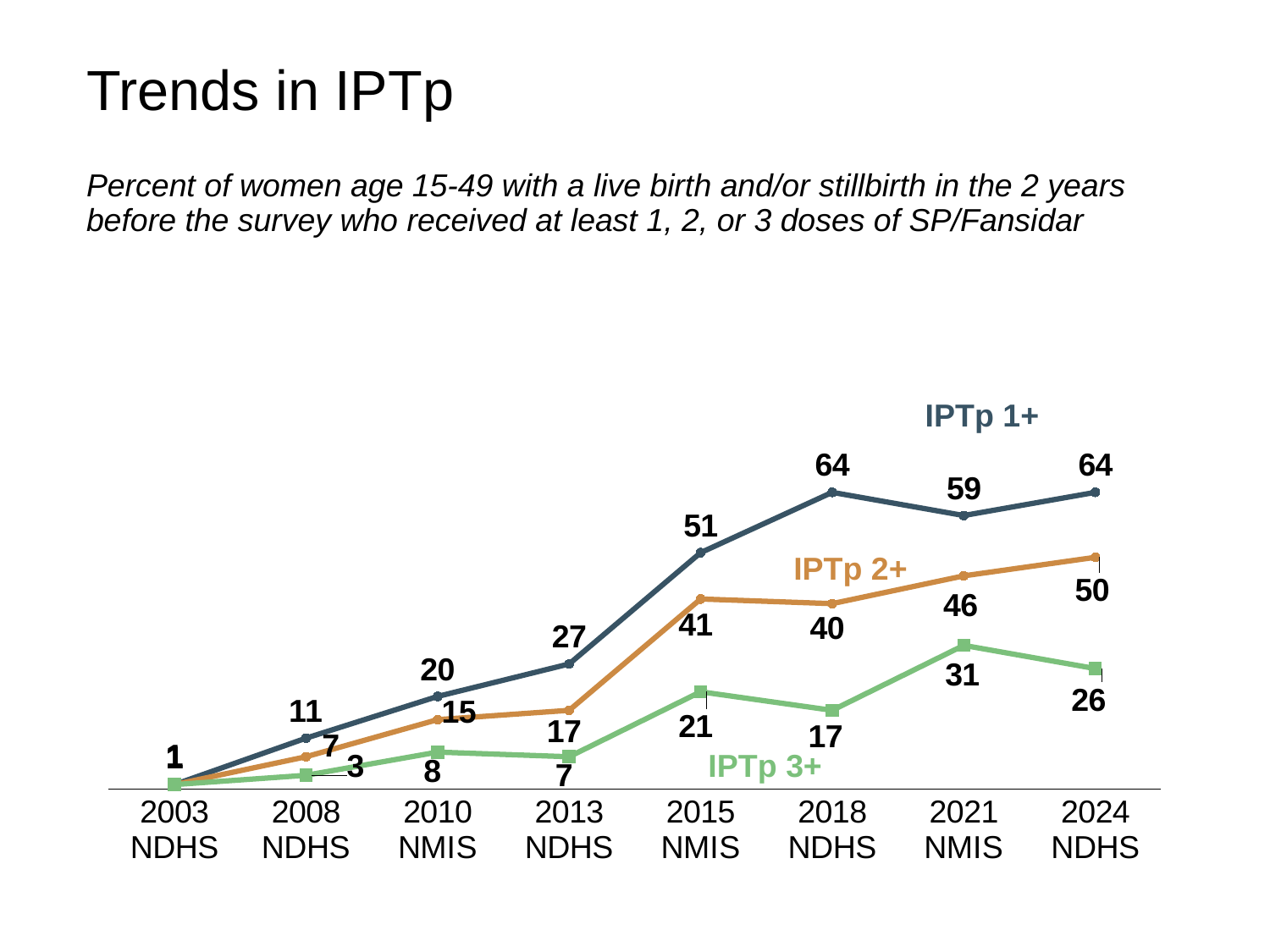

# Trends in IPTp
Percent of women age 15-49 with a live birth and/or stillbirth in the 2 years before the survey who received at least 1, 2, or 3 doses of SP/Fansidar

### Chart

| Category | TPIg 1+ | TPIg 2+ | TPIg 3+ |
|---|---|---|---|
| 2003
NDHS | 1.0 | 1.0 | 1.0 |
| 2008
NDHS | 11.0 | 7.0 | 3.0 |
| 2010
NMIS | 20.0 | 15.0 | 8.0 |
| 2013
NDHS | 27.0 | 17.0 | 7.0 |
| 2015
NMIS | 51.0 | 41.0 | 21.0 |
| 2018
NDHS | 64.0 | 40.0 | 17.0 |
| 2021
NMIS | 59.0 | 46.0 | 31.0 |
| 2024
NDHS | 64.0 | 50.0 | 26.0 |
IPTp 1+
IPTp 2+
IPTp 3+